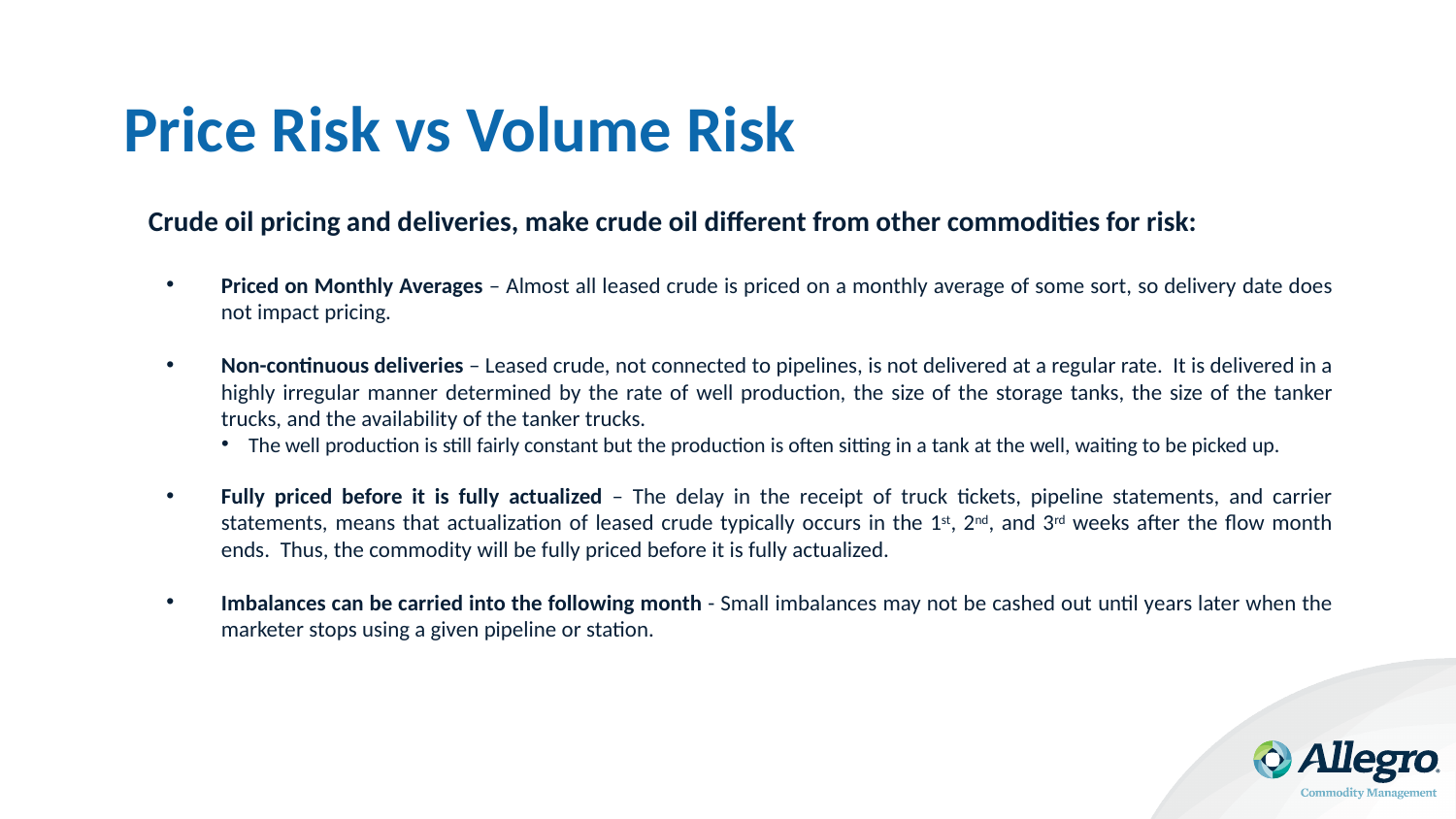

# Price Risk vs Volume Risk

Crude oil pricing and deliveries, make crude oil different from other commodities for risk:

Priced on Monthly Averages – Almost all leased crude is priced on a monthly average of some sort, so delivery date does not impact pricing.

Non-continuous deliveries – Leased crude, not connected to pipelines, is not delivered at a regular rate.  It is delivered in a highly irregular manner determined by the rate of well production, the size of the storage tanks, the size of the tanker trucks, and the availability of the tanker trucks.
The well production is still fairly constant but the production is often sitting in a tank at the well, waiting to be picked up.

Fully priced before it is fully actualized – The delay in the receipt of truck tickets, pipeline statements, and carrier statements, means that actualization of leased crude typically occurs in the 1st, 2nd, and 3rd weeks after the flow month ends.  Thus, the commodity will be fully priced before it is fully actualized.

Imbalances can be carried into the following month - Small imbalances may not be cashed out until years later when the marketer stops using a given pipeline or station.